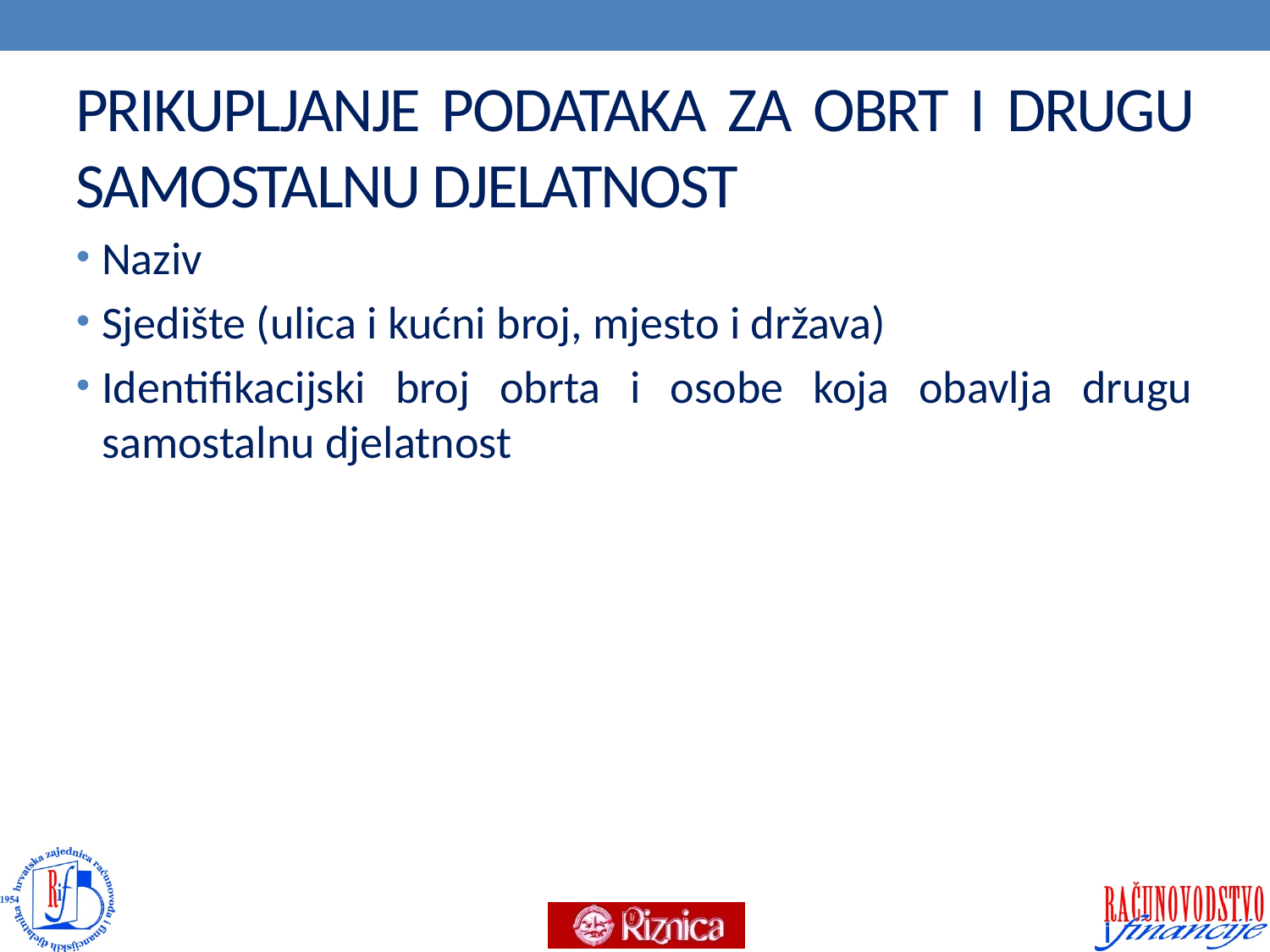

# PRIKUPLJANJE PODATAKA ZA OBRT I DRUGU SAMOSTALNU DJELATNOST
Naziv
Sjedište (ulica i kućni broj, mjesto i država)
Identifikacijski broj obrta i osobe koja obavlja drugu samostalnu djelatnost